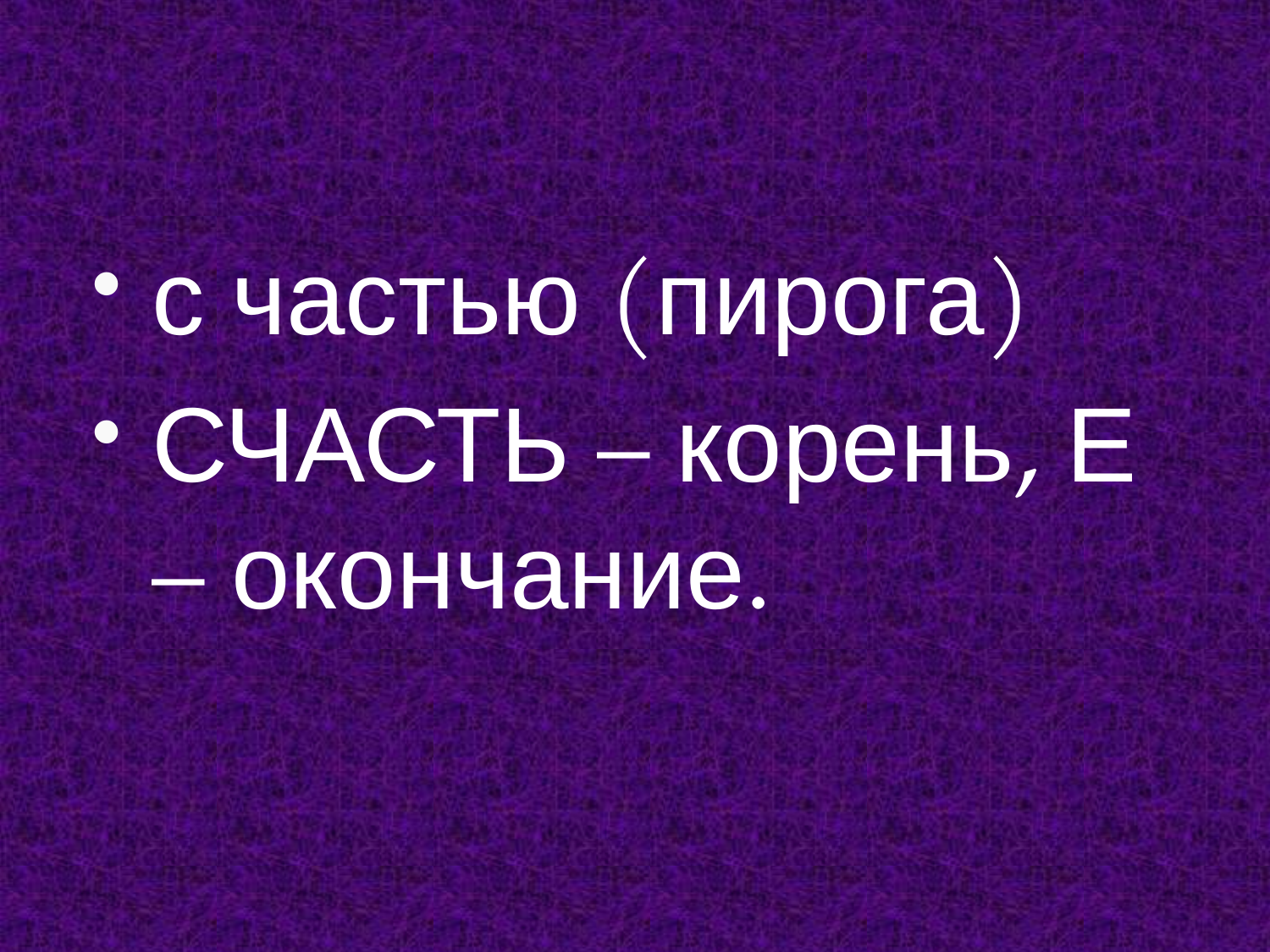

#
с частью (пирога)
СЧАСТЬ – корень, Е – окончание.